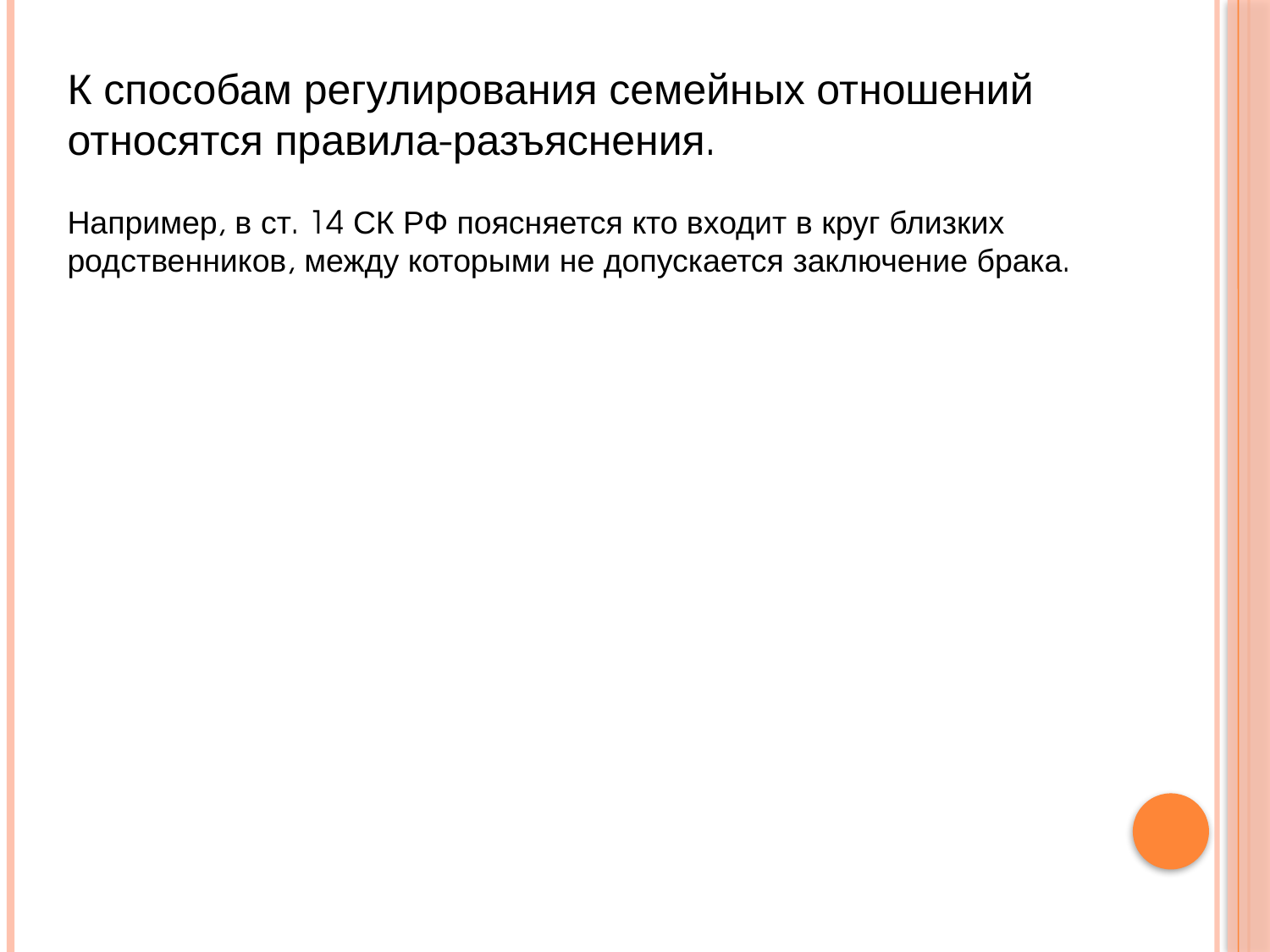

К способам регулирования семейных отношений относятся правила-разъяснения.

Например, в ст. 14 СК РФ поясняется кто входит в круг близ­ких родственников, между которыми не допускается заключение брака.